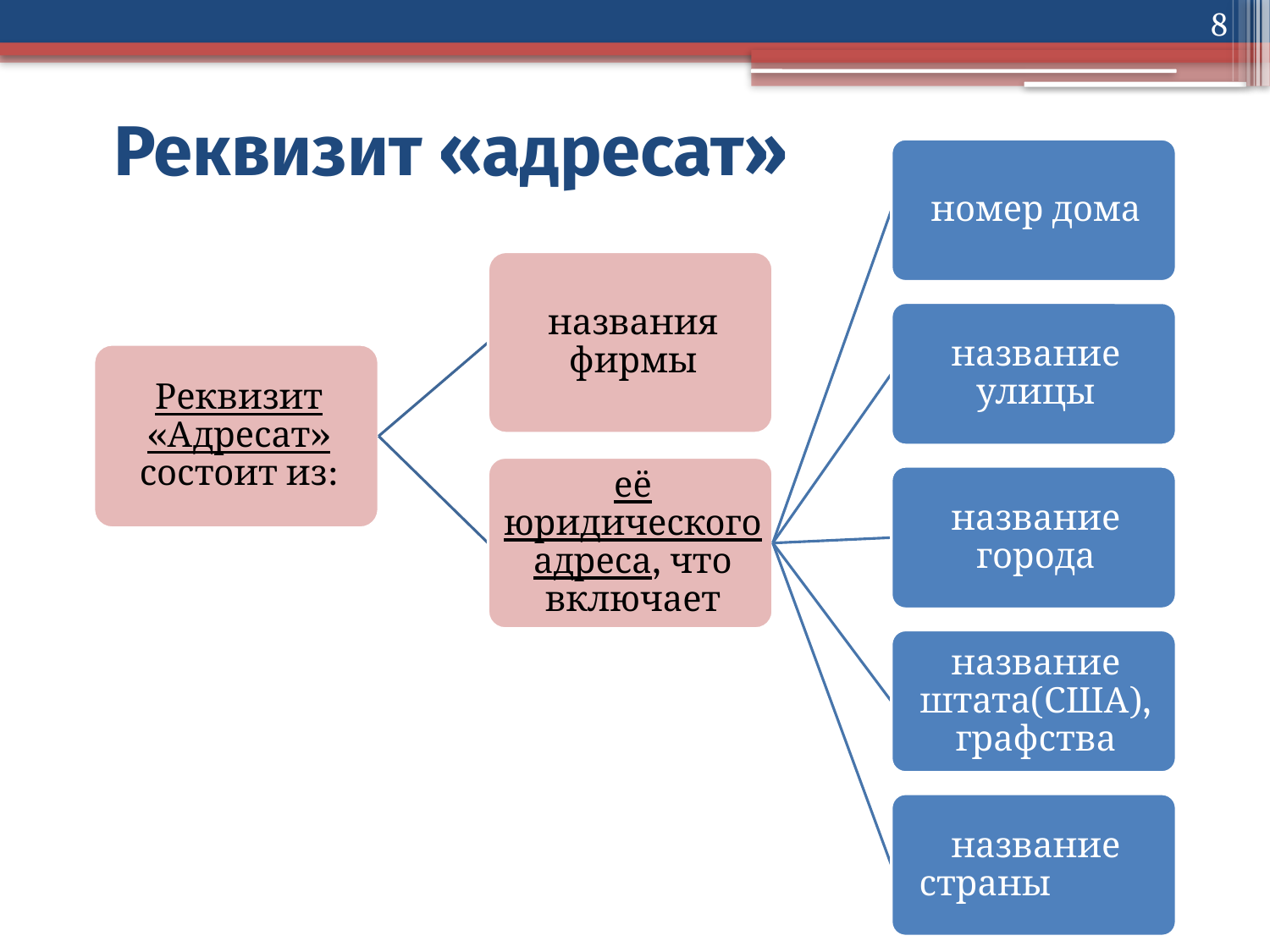

8
Реквизит «адресат»
Реквизит «Адресат» состоит из:

названия фирмы

её юридического адреса, что включает

номер дома

название улицы

название города

название штата(США), графства

название страны